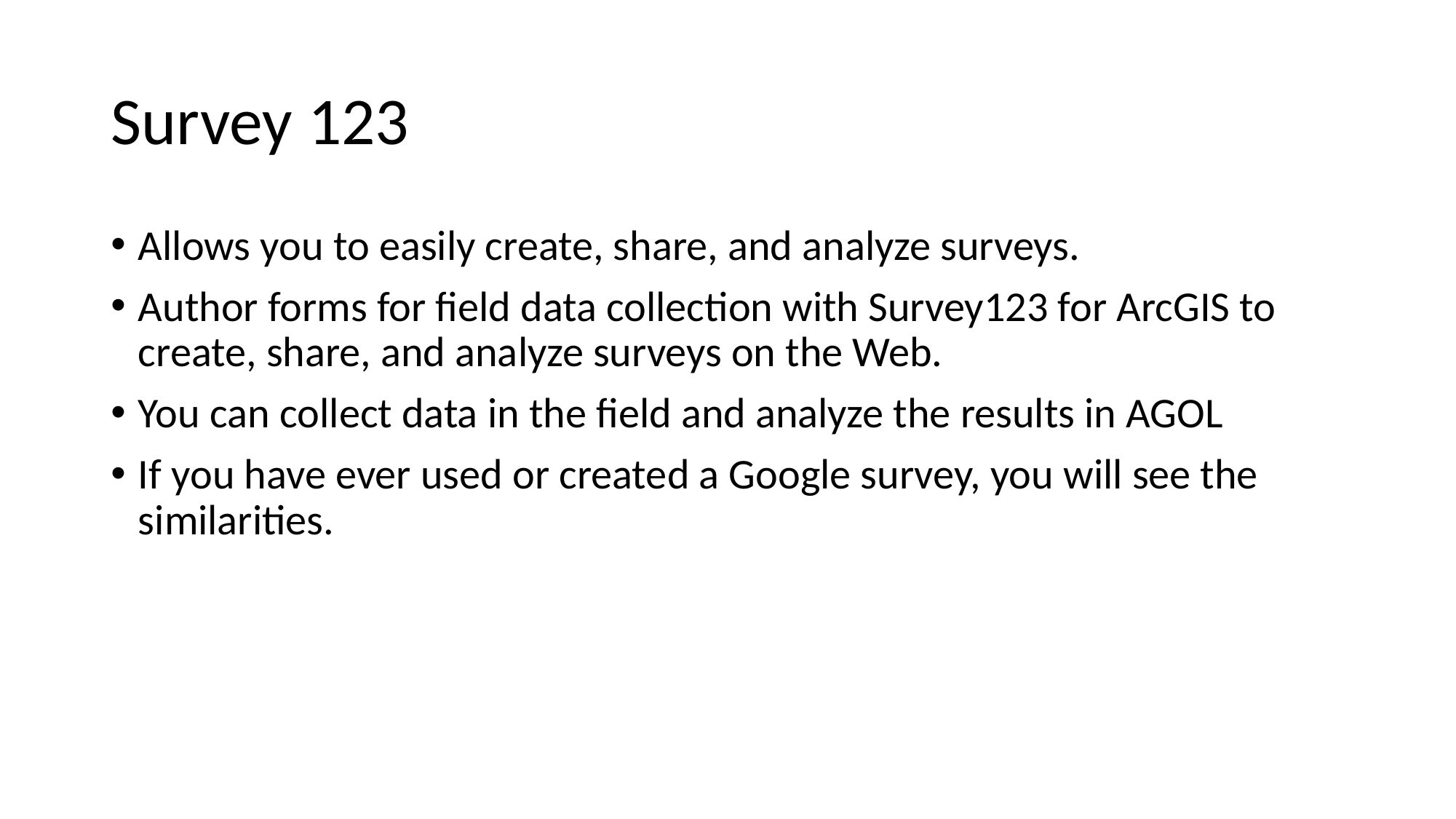

# Survey 123
Allows you to easily create, share, and analyze surveys.
Author forms for field data collection with Survey123 for ArcGIS to create, share, and analyze surveys on the Web.
You can collect data in the field and analyze the results in AGOL
If you have ever used or created a Google survey, you will see the similarities.